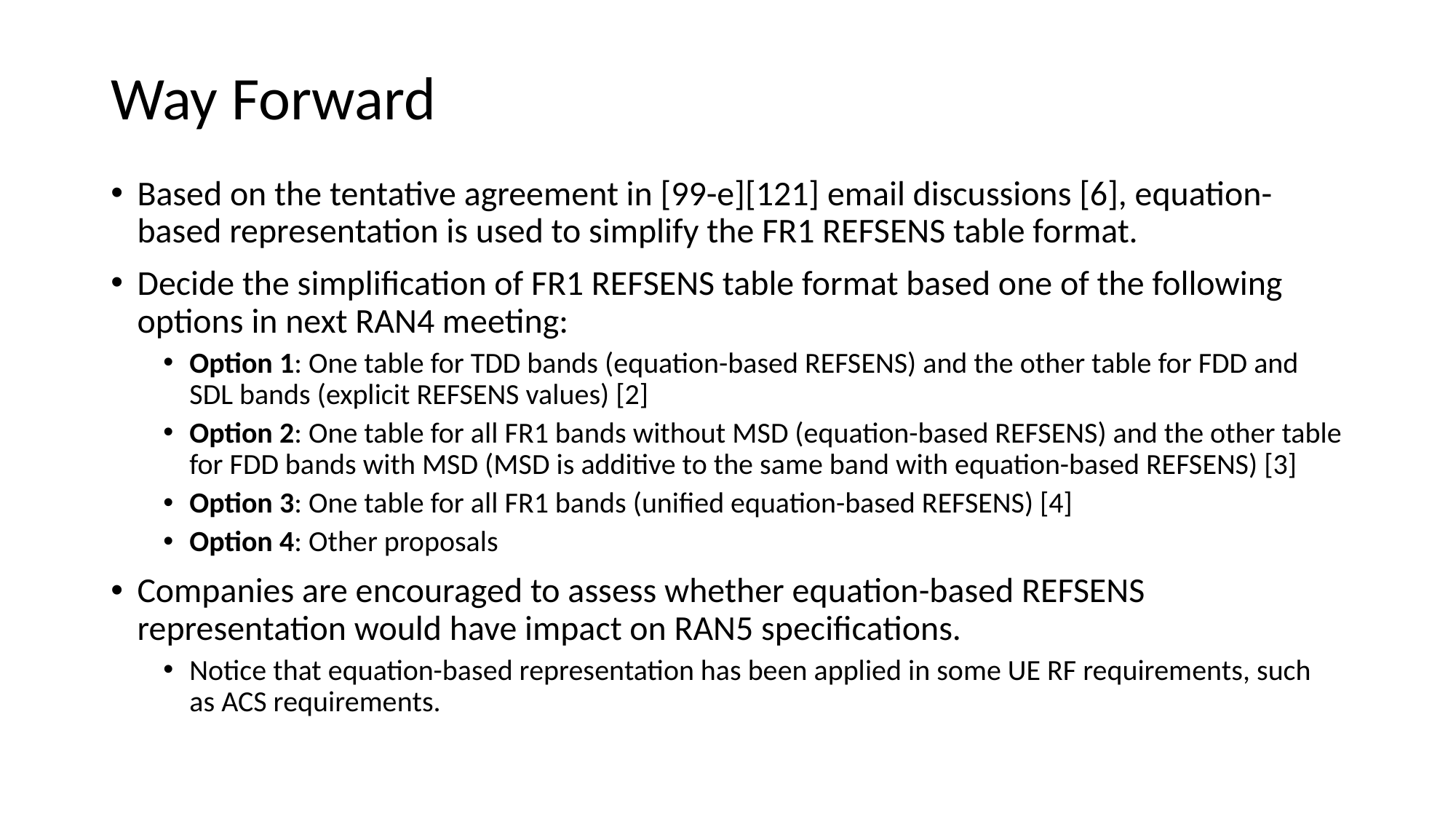

# Way Forward
Based on the tentative agreement in [99-e][121] email discussions [6], equation-based representation is used to simplify the FR1 REFSENS table format.
Decide the simplification of FR1 REFSENS table format based one of the following options in next RAN4 meeting:
Option 1: One table for TDD bands (equation-based REFSENS) and the other table for FDD and SDL bands (explicit REFSENS values) [2]
Option 2: One table for all FR1 bands without MSD (equation-based REFSENS) and the other table for FDD bands with MSD (MSD is additive to the same band with equation-based REFSENS) [3]
Option 3: One table for all FR1 bands (unified equation-based REFSENS) [4]
Option 4: Other proposals
Companies are encouraged to assess whether equation-based REFSENS representation would have impact on RAN5 specifications.
Notice that equation-based representation has been applied in some UE RF requirements, such as ACS requirements.